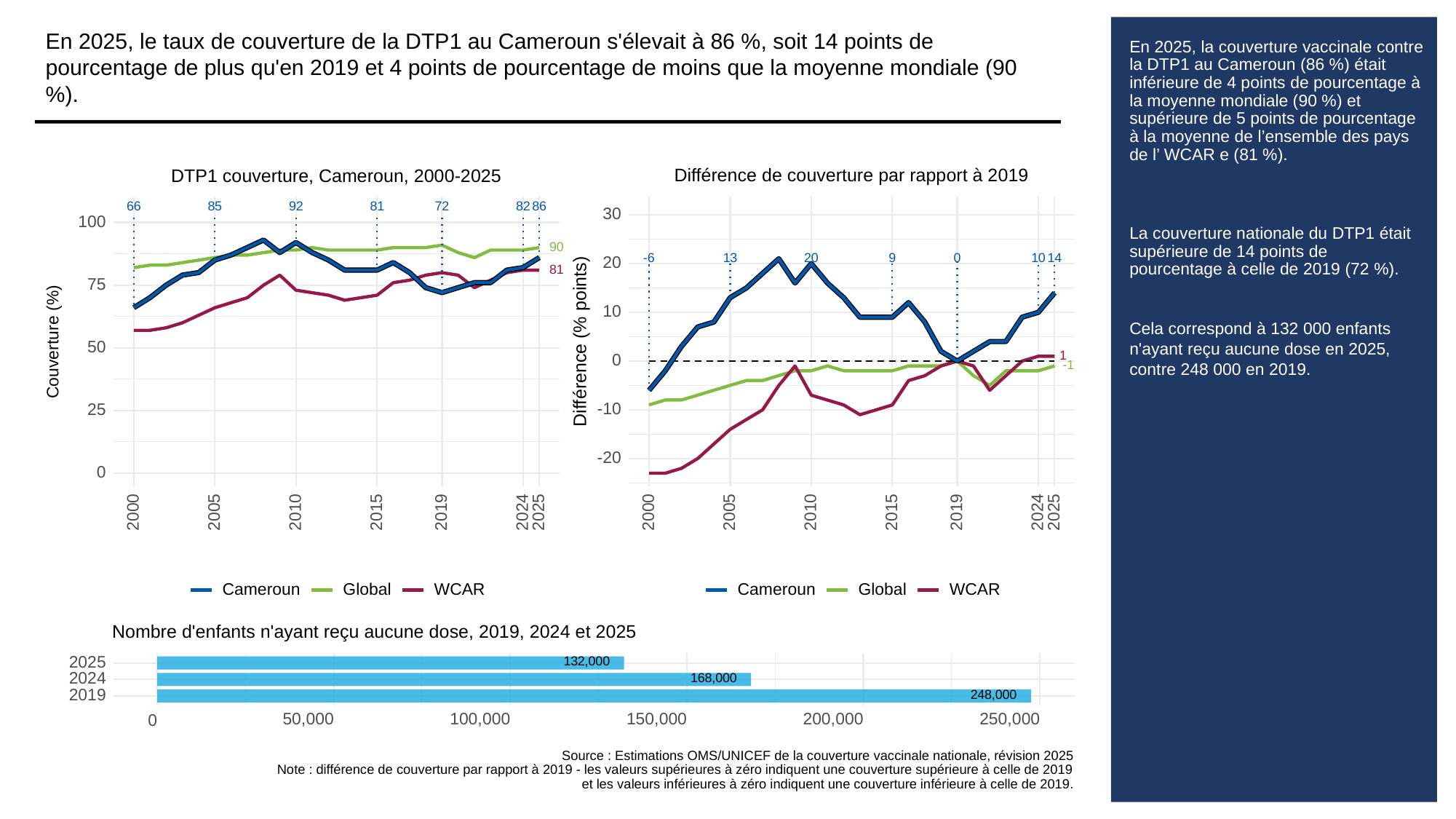

En 2025, le taux de couverture de la DTP1 au Cameroun s'élevait à 86 %, soit 14 points de pourcentage de plus qu'en 2019 et 4 points de pourcentage de moins que la moyenne mondiale (90 %).
# En 2025, la couverture vaccinale contre la DTP1 au Cameroun (86 %) était inférieure de 4 points de pourcentage à la moyenne mondiale (90 %) et supérieure de 5 points de pourcentage à la moyenne de l’ensemble des pays de l’ WCAR e (81 %).

La couverture nationale du DTP1 était supérieure de 14 points de pourcentage à celle de 2019 (72 %).

Cela correspond à 132 000 enfants n'ayant reçu aucune dose en 2025, contre 248 000 en 2019.

Différence de couverture par rapport à 2019
DTP1 couverture, Cameroun, 2000-2025

66
85
92
81
82
86
72
30

100

90

13
-6
20
9
0
10
14
20

81

75

10

Différence (% points)
Couverture (%)

50

1
0

-1

-10
25

-20

0

2000
2005
2010
2015
2019
2024
2025
2000
2005
2010
2015
2019
2024
2025
Cameroun
Global
WCAR
Cameroun
Global
WCAR

Nombre d'enfants n'ayant reçu aucune dose, 2019, 2024 et 2025

132,000
2025

168,000
2024

248,000
2019

50,000
100,000
150,000
200,000
250,000
0
Source : Estimations OMS/UNICEF de la couverture vaccinale nationale, révision 2025
Note : différence de couverture par rapport à 2019 - les valeurs supérieures à zéro indiquent une couverture supérieure à celle de 2019
et les valeurs inférieures à zéro indiquent une couverture inférieure à celle de 2019.